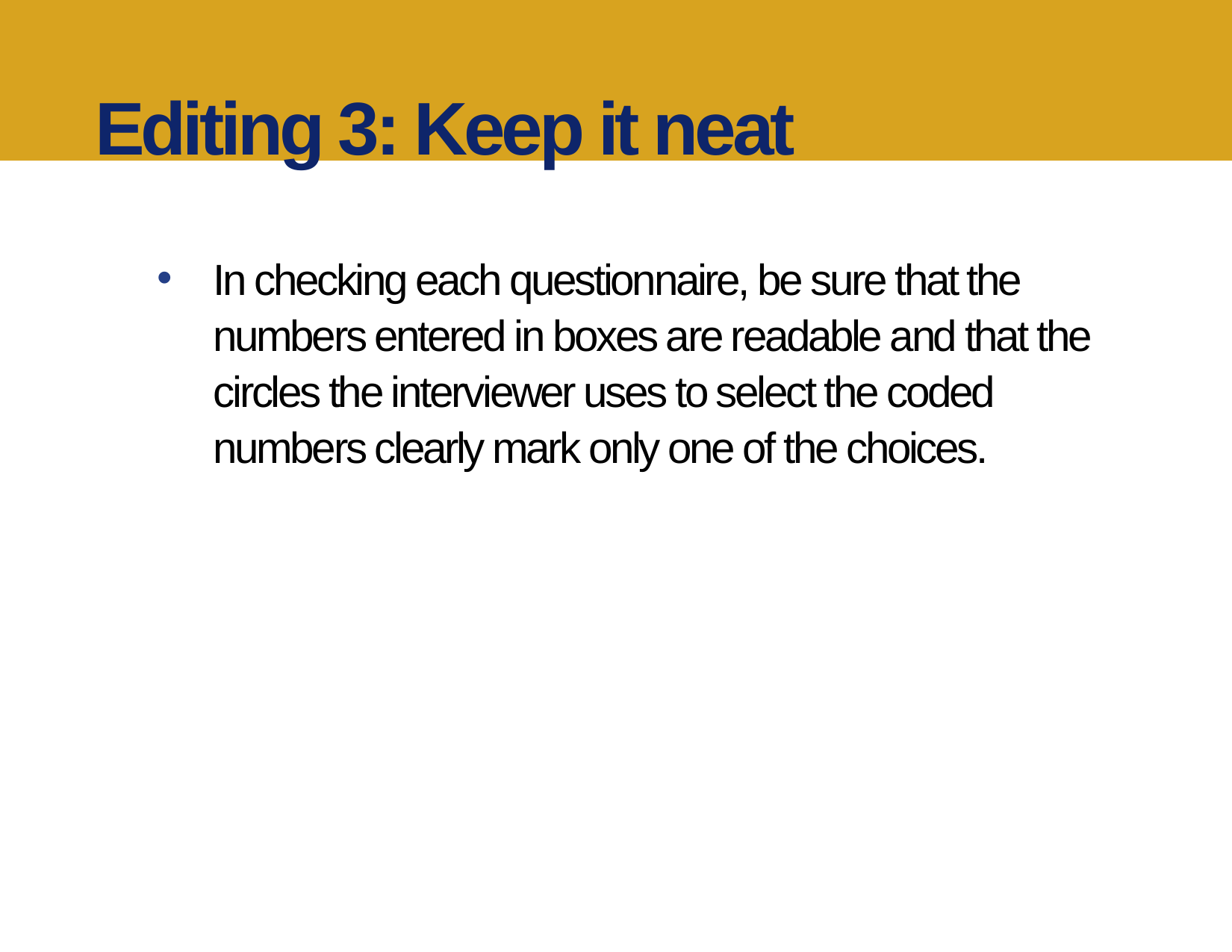

Editing 3: Keep it neat
In checking each questionnaire, be sure that the numbers entered in boxes are readable and that the circles the interviewer uses to select the coded numbers clearly mark only one of the choices.